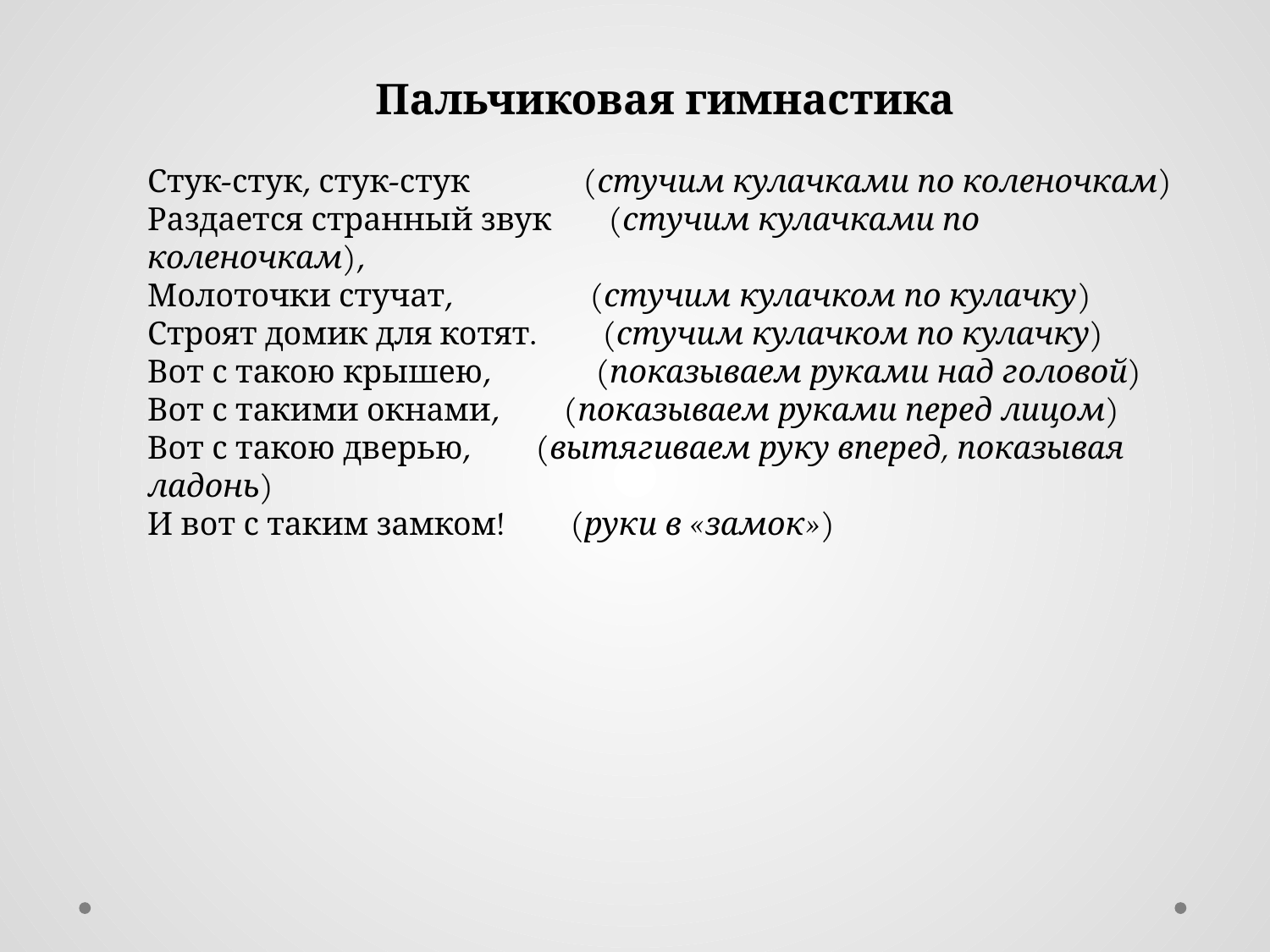

Пальчиковая гимнастика

Стук-стук, стук-стук              (стучим кулачками по коленочкам)
Раздается странный звук       (стучим кулачками по коленочкам),
Молоточки стучат,                 (стучим кулачком по кулачку)
Строят домик для котят.        (стучим кулачком по кулачку)
Вот с такою крышею,             (показываем руками над головой)
Вот с такими окнами,        (показываем руками перед лицом)
Вот с такою дверью,        (вытягиваем руку вперед, показывая ладонь)
И вот с таким замком!        (руки в «замок»)